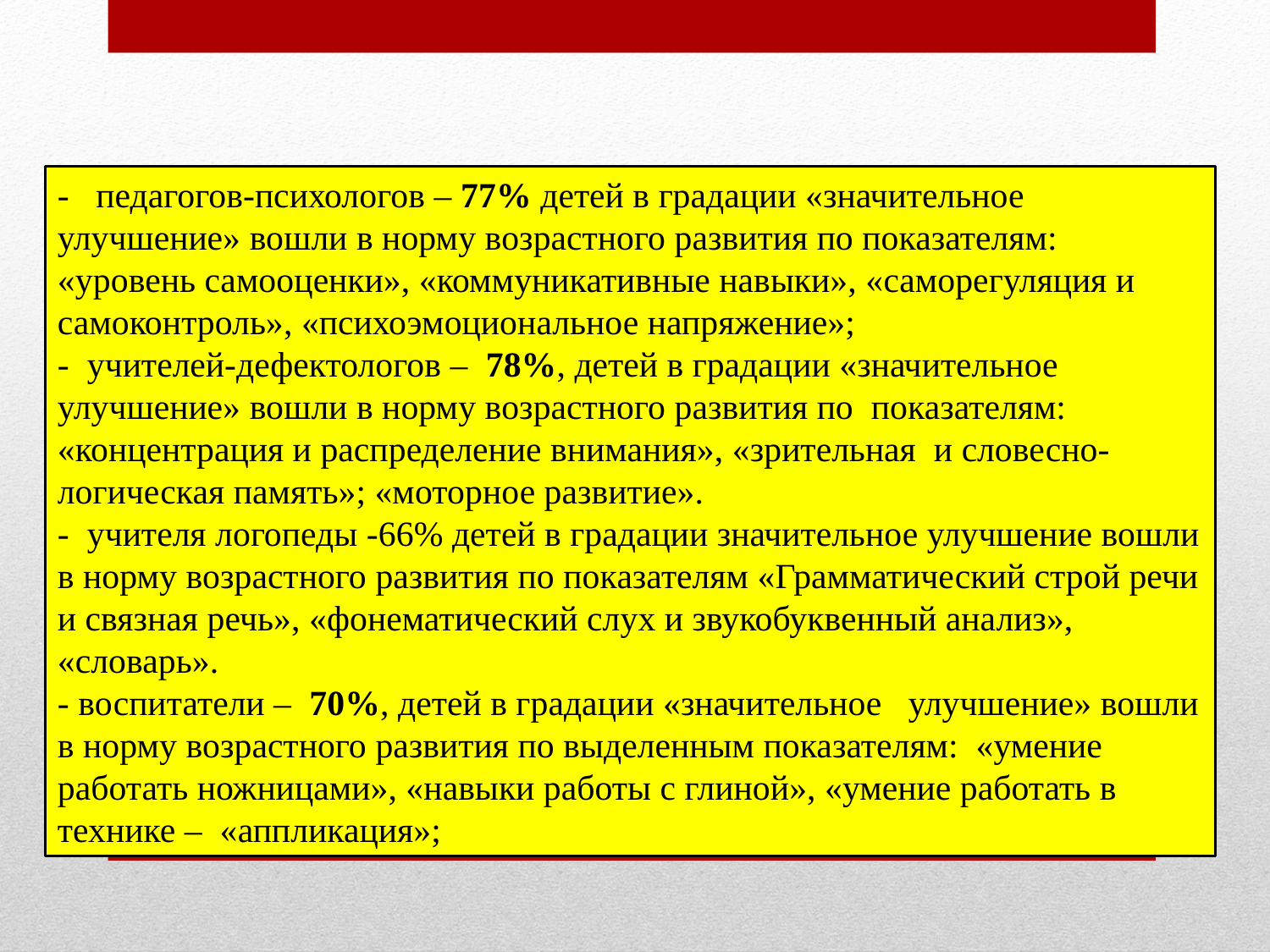

-   педагогов-психологов – 77% детей в градации «значительное улучшение» вошли в норму возрастного развития по показателям: «уровень самооценки», «коммуникативные навыки», «саморегуляция и самоконтроль», «психоэмоциональное напряжение»;
-  учителей-дефектологов –  78%, детей в градации «значительное улучшение» вошли в норму возрастного развития по  показателям:   «концентрация и распределение внимания», «зрительная  и словесно-логическая память»; «моторное развитие».
-  учителя логопеды -66% детей в градации значительное улучшение вошли в норму возрастного развития по показателям «Грамматический строй речи и связная речь», «фонематический слух и звукобуквенный анализ», «словарь».
- воспитатели –  70%, детей в градации «значительное   улучшение» вошли в норму возрастного развития по выделенным показателям:  «умение работать ножницами», «навыки работы с глиной», «умение работать в технике –  «аппликация»;